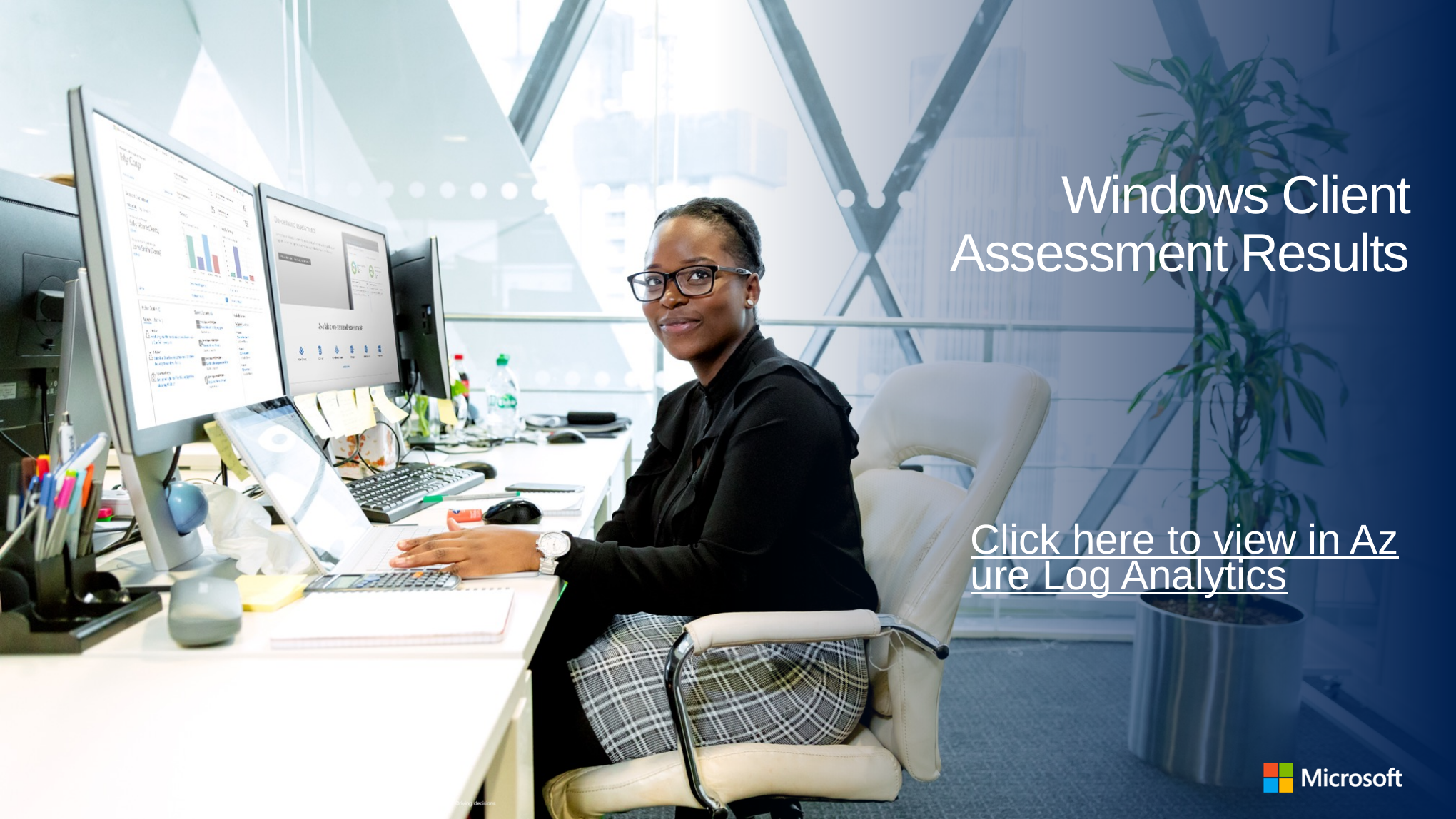

# Windows Client Assessment Results
Click here to view in Azure Log Analytics